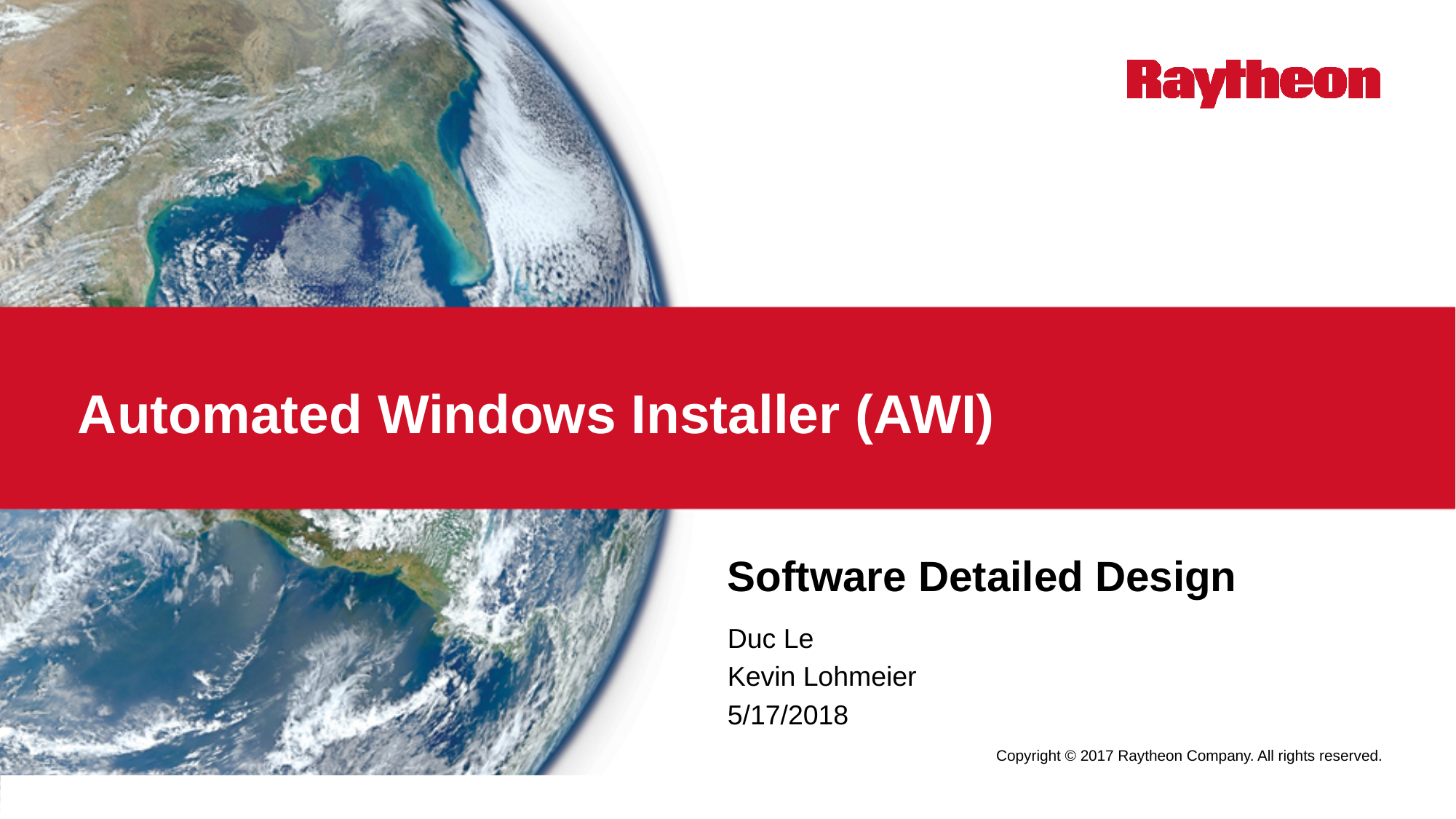

# Automated Windows Installer (AWI)
Software Detailed Design
Duc Le
Kevin Lohmeier
5/17/2018